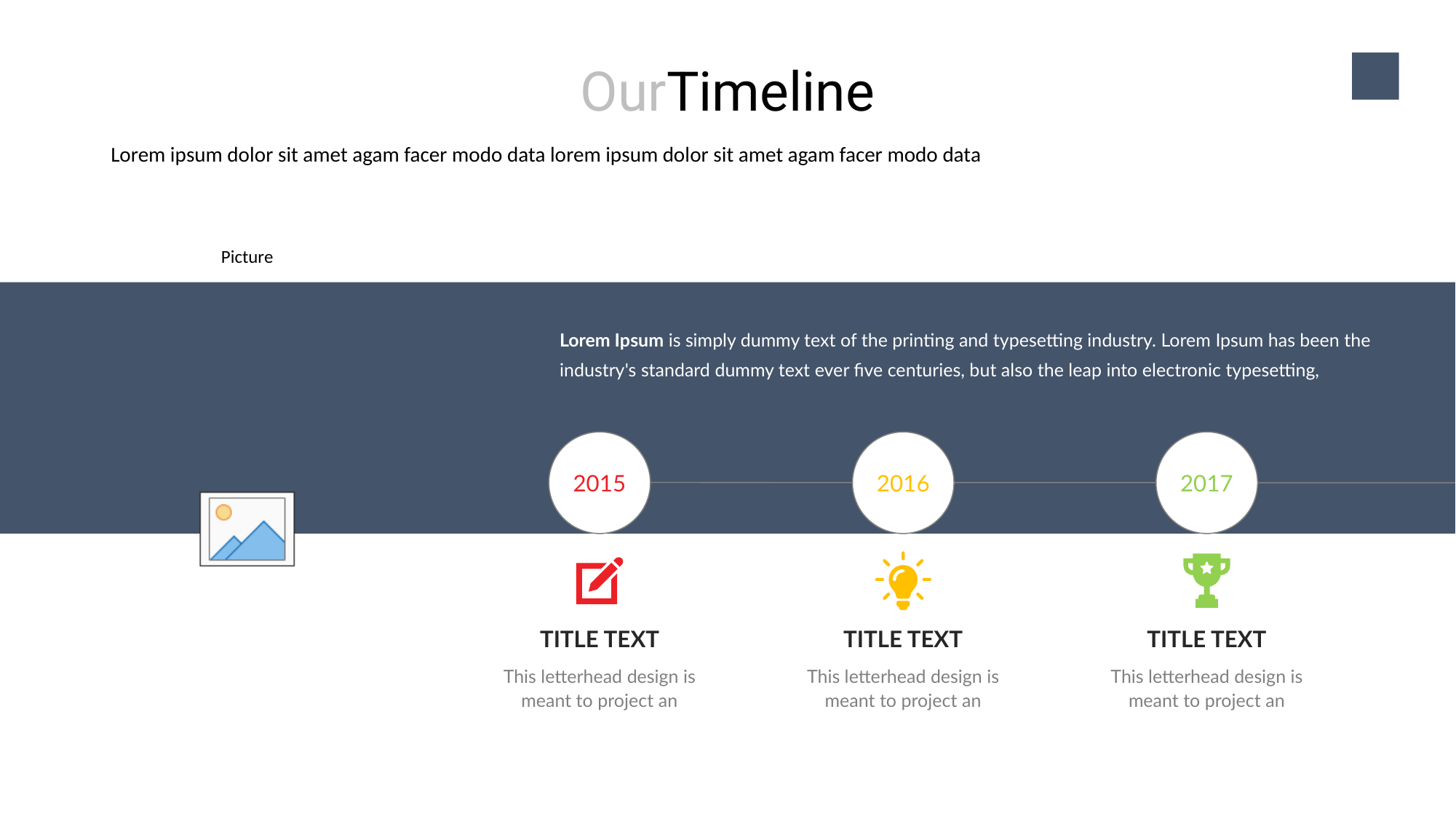

OurTimeline
14
Lorem ipsum dolor sit amet agam facer modo data lorem ipsum dolor sit amet agam facer modo data

Lorem Ipsum is simply dummy text of the printing and typesetting industry. Lorem Ipsum has been the industry's standard dummy text ever five centuries, but also the leap into electronic typesetting,

2015

TITLE TEXT
This letterhead design is meant to project an

2016

TITLE TEXT
This letterhead design is meant to project an

2017

TITLE TEXT
This letterhead design is meant to project an